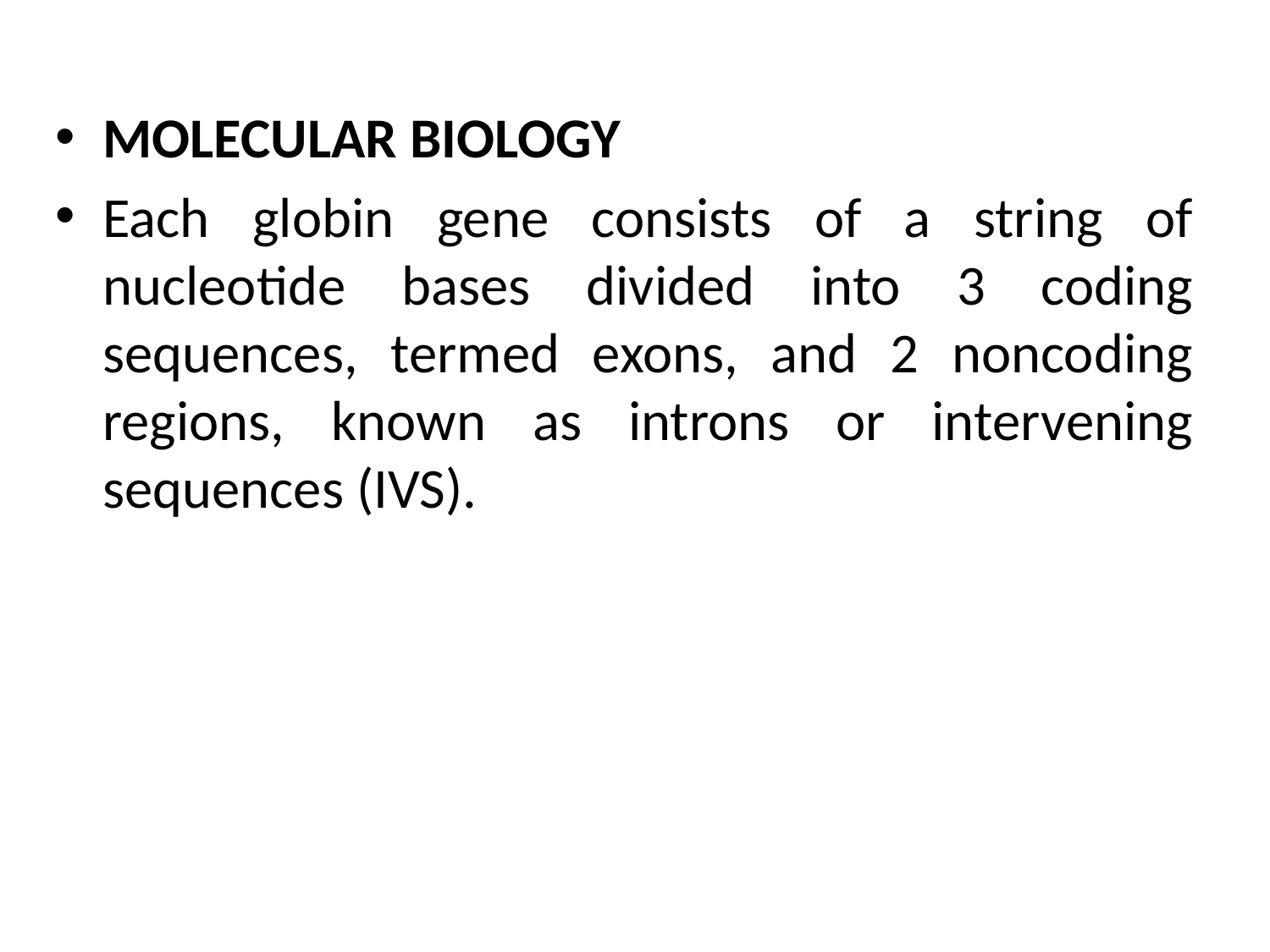

#
MOLECULAR BIOLOGY
Each globin gene consists of a string of nucleotide bases divided into 3 coding sequences, termed exons, and 2 noncoding regions, known as introns or intervening sequences (IVS).